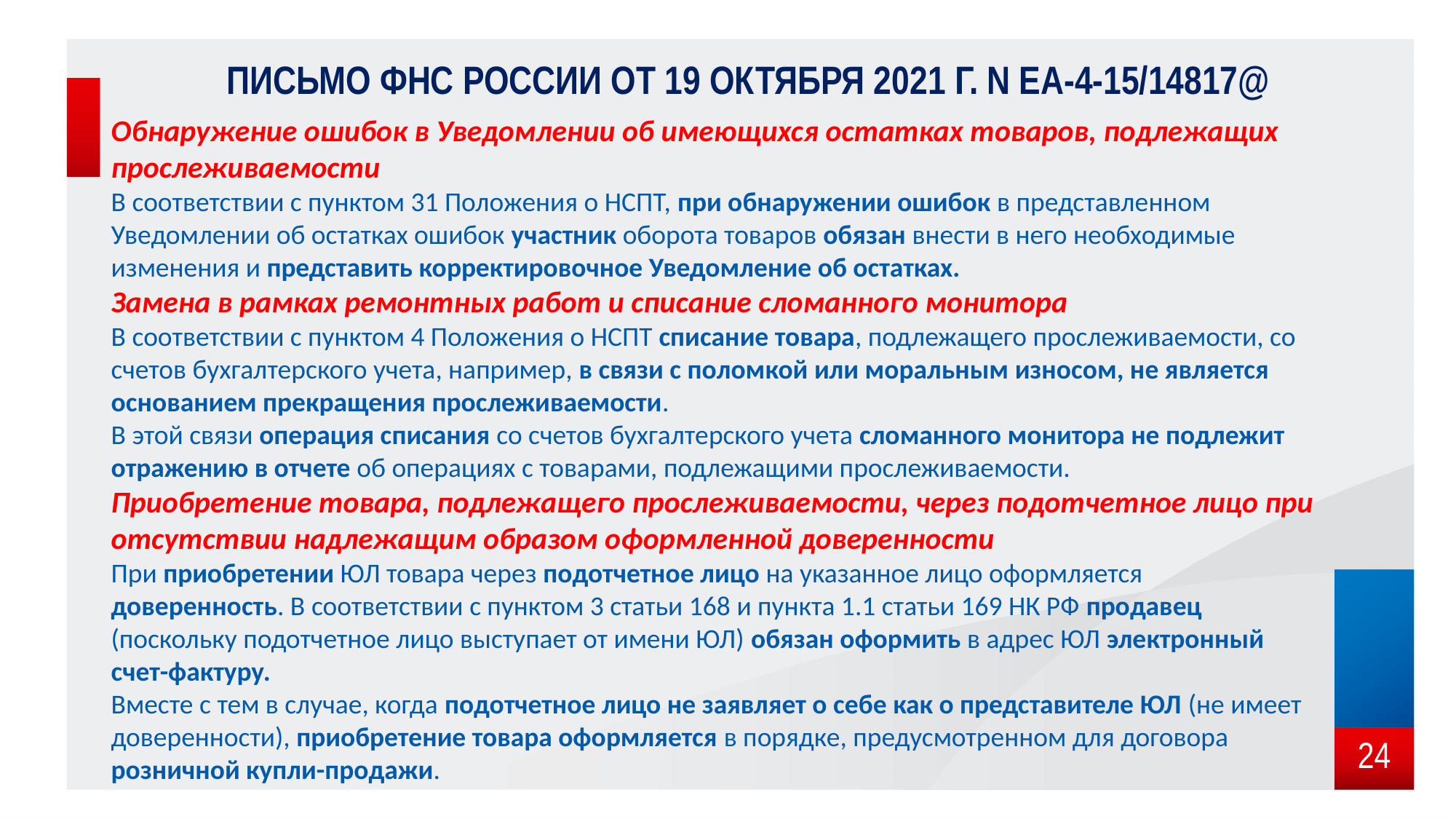

# Письмо ФНС России от 19 октября 2021 г. N ЕА-4-15/14817@
Обнаружение ошибок в Уведомлении об имеющихся остатках товаров, подлежащих прослеживаемости
В соответствии с пунктом 31 Положения о НСПТ, при обнаружении ошибок в представленном Уведомлении об остатках ошибок участник оборота товаров обязан внести в него необходимые изменения и представить корректировочное Уведомление об остатках.
Замена в рамках ремонтных работ и списание сломанного монитора
В соответствии с пунктом 4 Положения о НСПТ списание товара, подлежащего прослеживаемости, со счетов бухгалтерского учета, например, в связи с поломкой или моральным износом, не является основанием прекращения прослеживаемости.
В этой связи операция списания со счетов бухгалтерского учета сломанного монитора не подлежит отражению в отчете об операциях с товарами, подлежащими прослеживаемости.
Приобретение товара, подлежащего прослеживаемости, через подотчетное лицо при отсутствии надлежащим образом оформленной доверенности
При приобретении ЮЛ товара через подотчетное лицо на указанное лицо оформляется доверенность. В соответствии с пунктом 3 статьи 168 и пункта 1.1 статьи 169 НК РФ продавец  (поскольку подотчетное лицо выступает от имени ЮЛ) обязан оформить в адрес ЮЛ электронный счет-фактуру.
Вместе с тем в случае, когда подотчетное лицо не заявляет о себе как о представителе ЮЛ (не имеет доверенности), приобретение товара оформляется в порядке, предусмотренном для договора розничной купли-продажи.
24